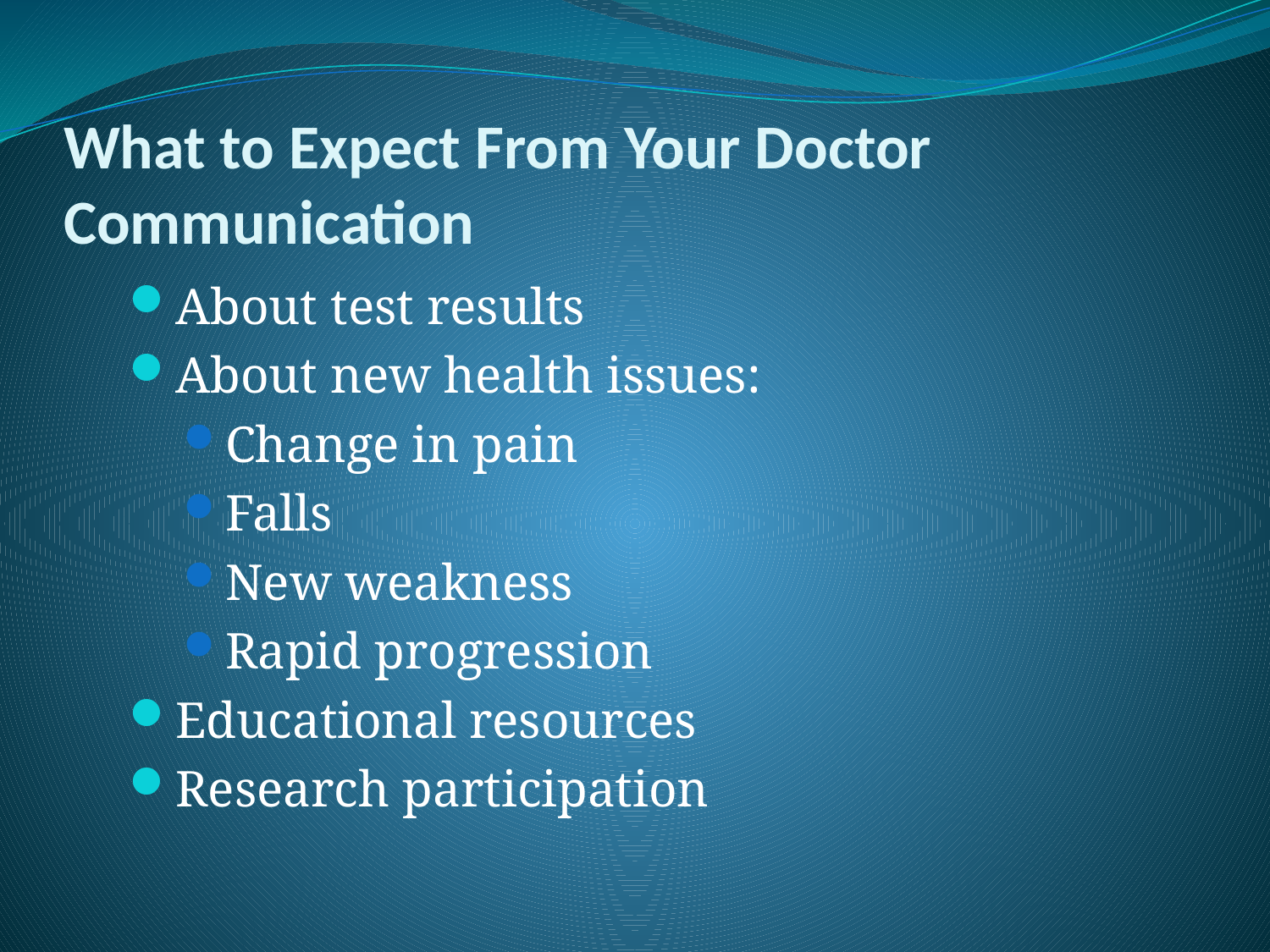

# What to Expect From Your Doctor Communication
About test results
About new health issues:
Change in pain
Falls
New weakness
Rapid progression
Educational resources
Research participation